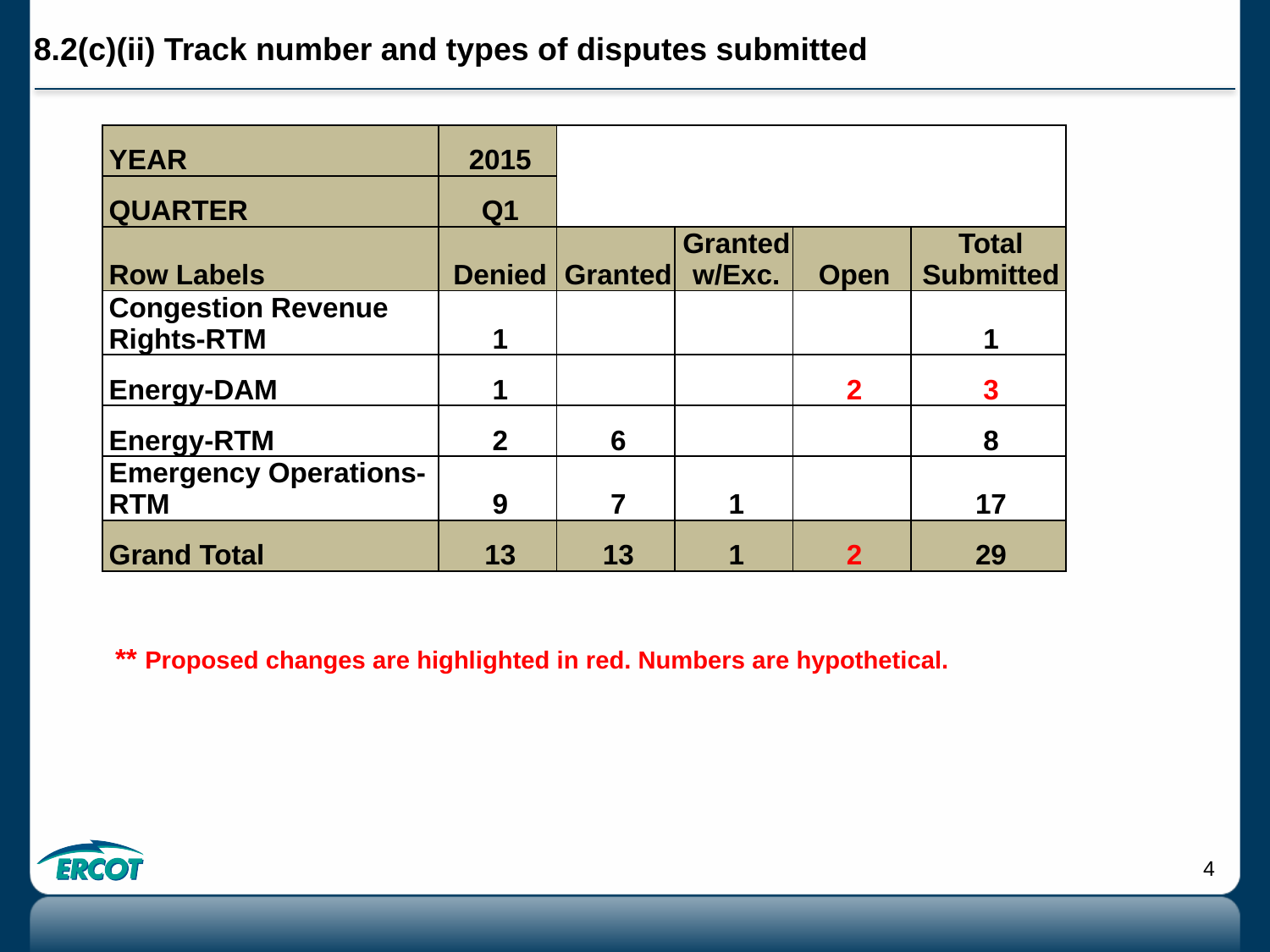

# 8.2(c)(ii) Track number and types of disputes submitted
| YEAR | 2015 |  |  |  |  |
| --- | --- | --- | --- | --- | --- |
| QUARTER | Q1 |  |  |  |  |
| Row Labels | Denied | Granted | Granted w/Exc. | Open | Total Submitted |
| Congestion Revenue Rights-RTM | 1 |  |  |  | 1 |
| Energy-DAM | 1 |  |  | 2 | 3 |
| Energy-RTM | 2 | 6 |  |  | 8 |
| Emergency Operations-RTM | 9 | 7 | 1 |  | 17 |
| Grand Total | 13 | 13 | 1 | 2 | 29 |
** Proposed changes are highlighted in red. Numbers are hypothetical.